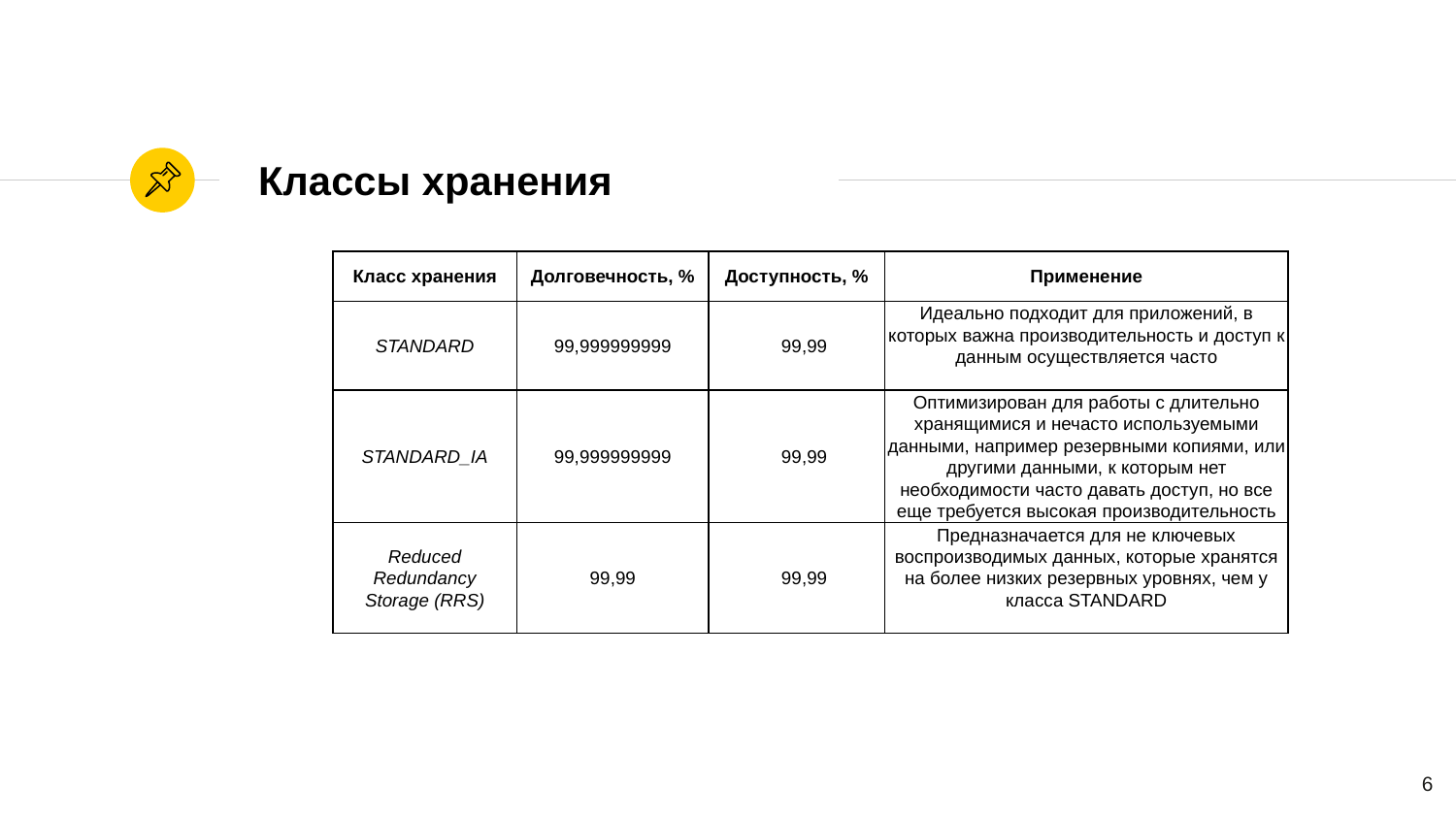

# Классы хранения

| Класс хранения | Долговечность, % | Доступность, % | Применение |
| --- | --- | --- | --- |
| STANDARD | 99,999999999 | 99,99 | Идеально подходит для приложений, в которых важна производительность и доступ к данным осуществляется часто |
| STANDARD\_IA | 99,999999999 | 99,99 | Оптимизирован для работы с длительно хранящимися и нечасто используемыми данными, например резервными копиями, или другими данными, к которым нет необходимости часто давать доступ, но все еще требуется высокая производительность |
| Reduced Redundancy Storage (RRS) | 99,99 | 99,99 | Предназначается для не ключевых воспроизводимых данных, которые хранятся на более низких резервных уровнях, чем у класса STANDARD |
6